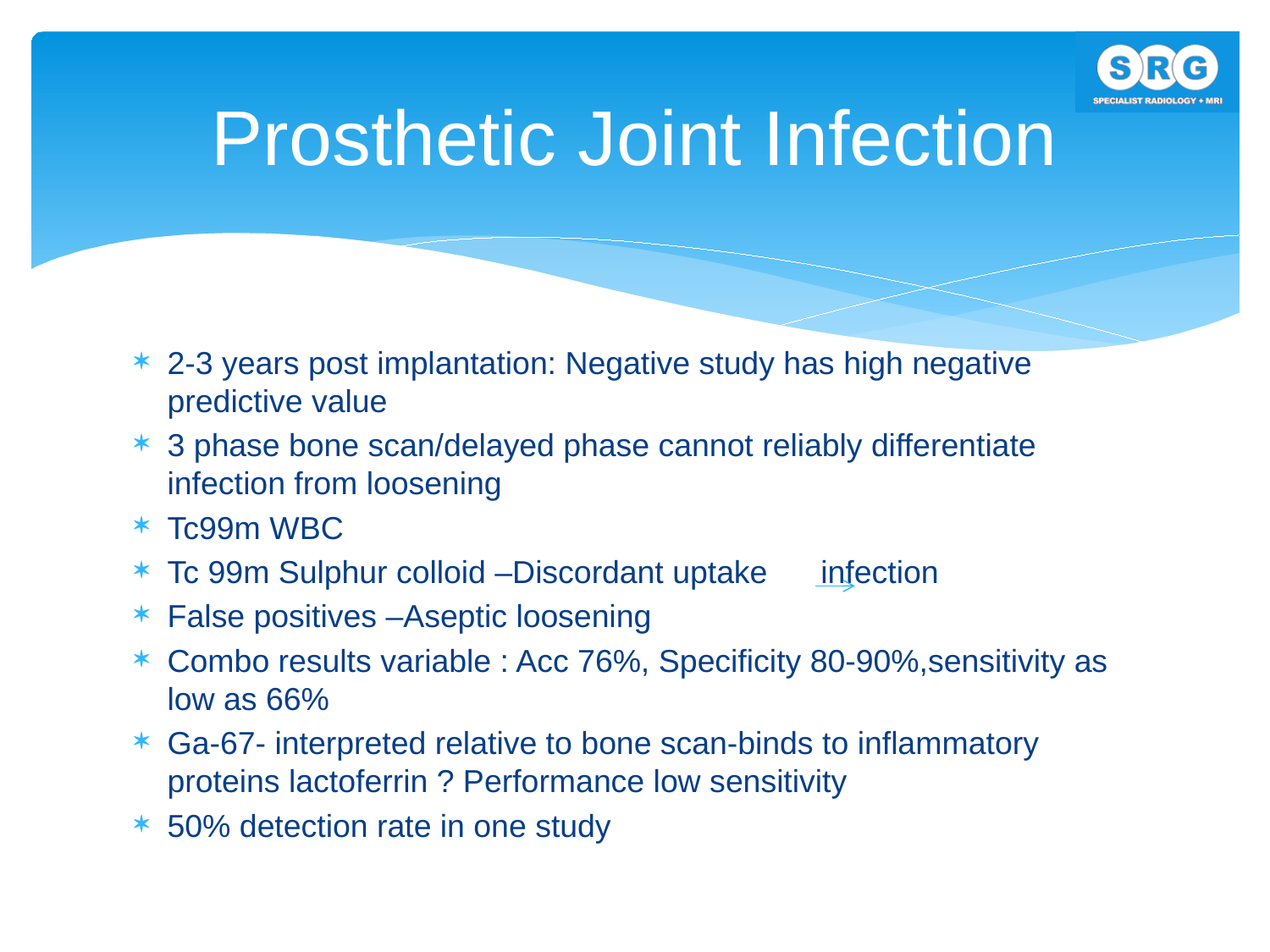

# Prosthetic Joint Infection
2-3 years post implantation: Negative study has high negative predictive valueNegative study has high negative predictive va
3 phase bone scan/delayed phase cannot reliably differentiate infection from loosening
Tc99m WBC
Tc 99m Sulphur colloid –Discordant uptake      infection
False positives –Aseptic loosening
Combo results variable : Acc 76%, Specificity 80-90%,sensitivity as low as 66%
Ga-67- interpreted relative to bone scan-binds to inflammatory proteins lactoferrin ? Performance low sensitivity
50% detection rate in one study